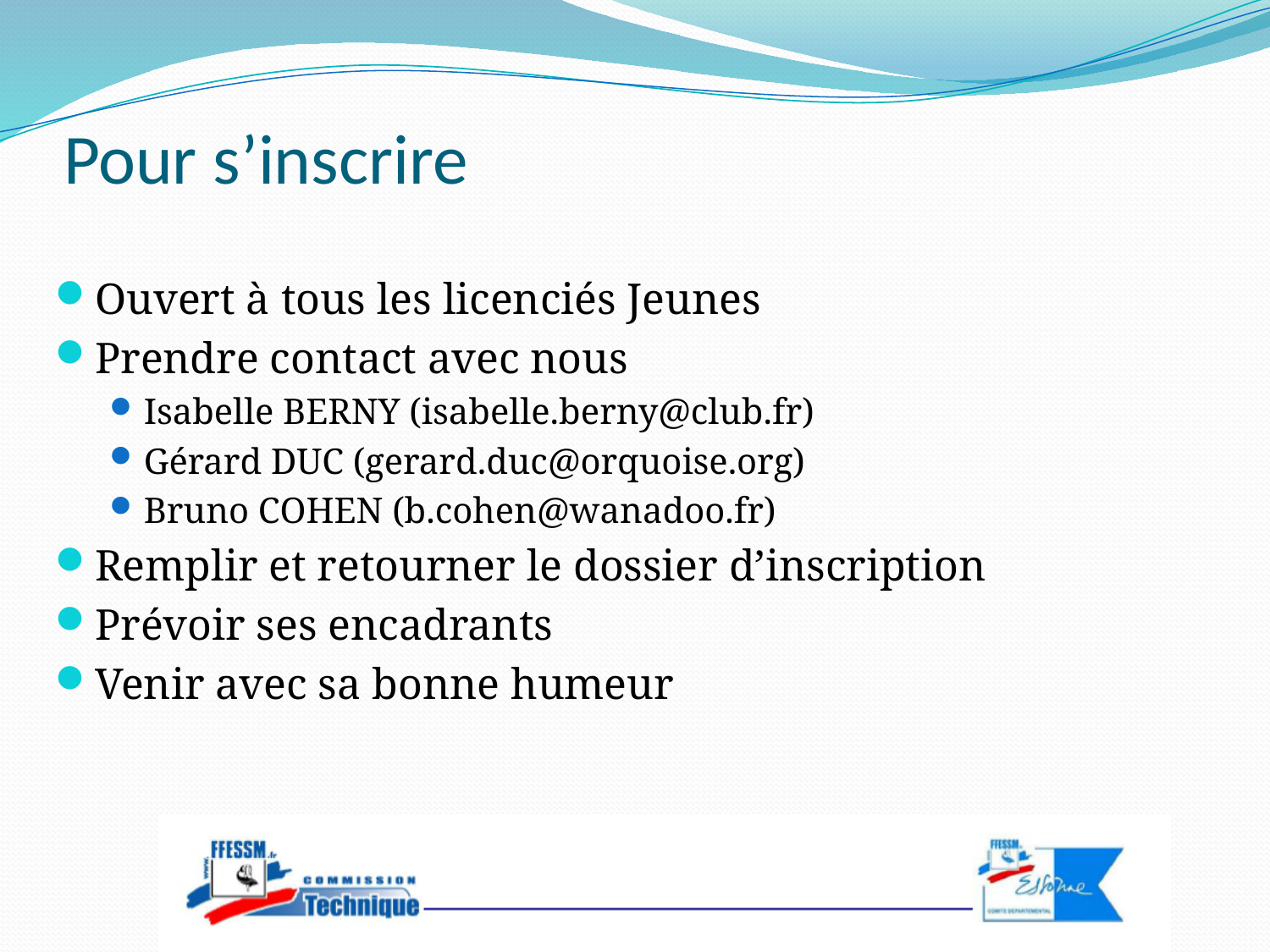

# Pour s’inscrire
Ouvert à tous les licenciés Jeunes
Prendre contact avec nous
Isabelle BERNY (isabelle.berny@club.fr)
Gérard DUC (gerard.duc@orquoise.org)
Bruno COHEN (b.cohen@wanadoo.fr)
Remplir et retourner le dossier d’inscription
Prévoir ses encadrants
Venir avec sa bonne humeur